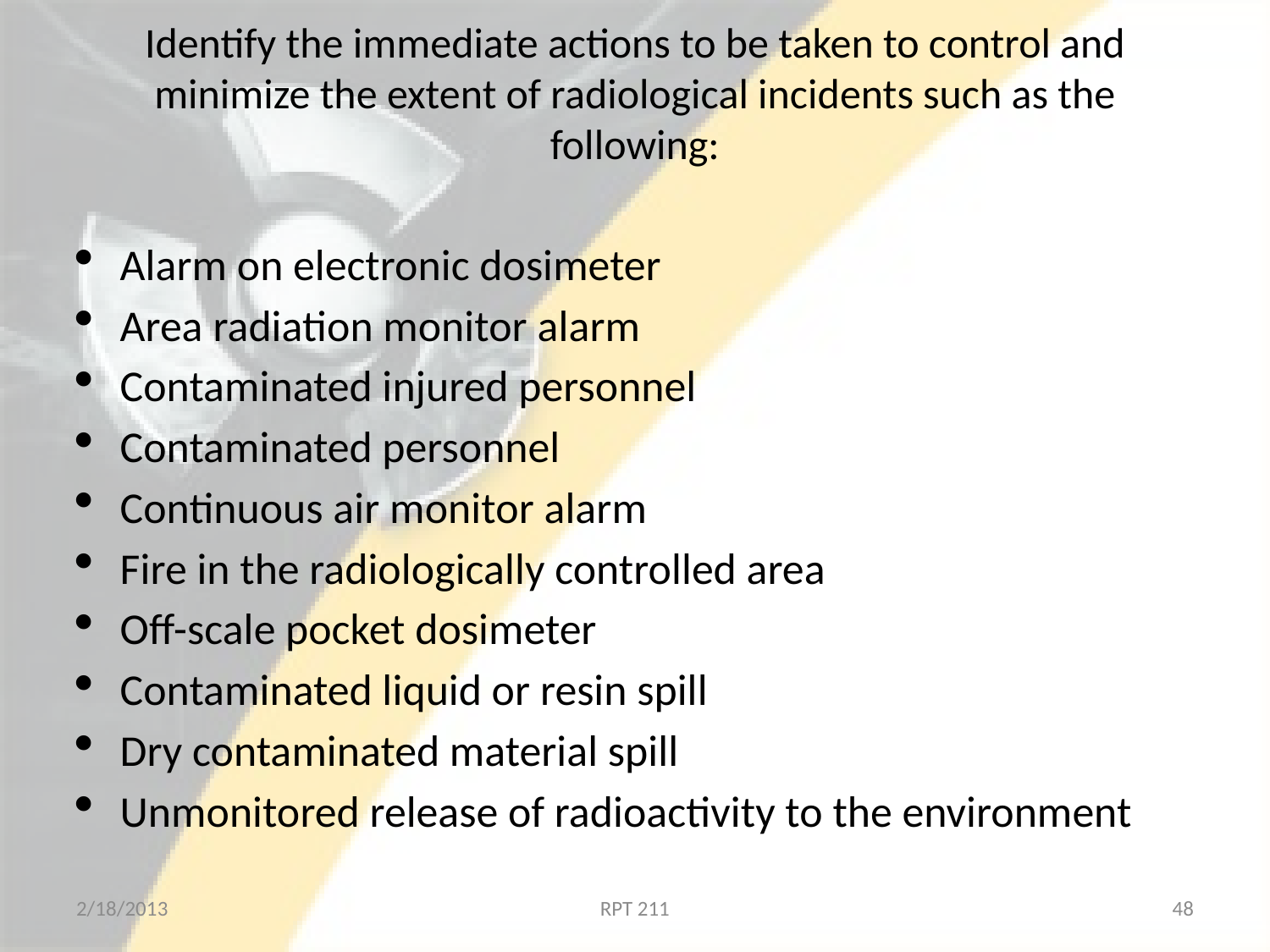

# Identify the immediate actions to be taken to control and minimize the extent of radiological incidents such as the following:
Alarm on electronic dosimeter
Area radiation monitor alarm
Contaminated injured personnel
Contaminated personnel
Continuous air monitor alarm
Fire in the radiologically controlled area
Off-scale pocket dosimeter
Contaminated liquid or resin spill
Dry contaminated material spill
Unmonitored release of radioactivity to the environment

2/18/2013
RPT 211
48